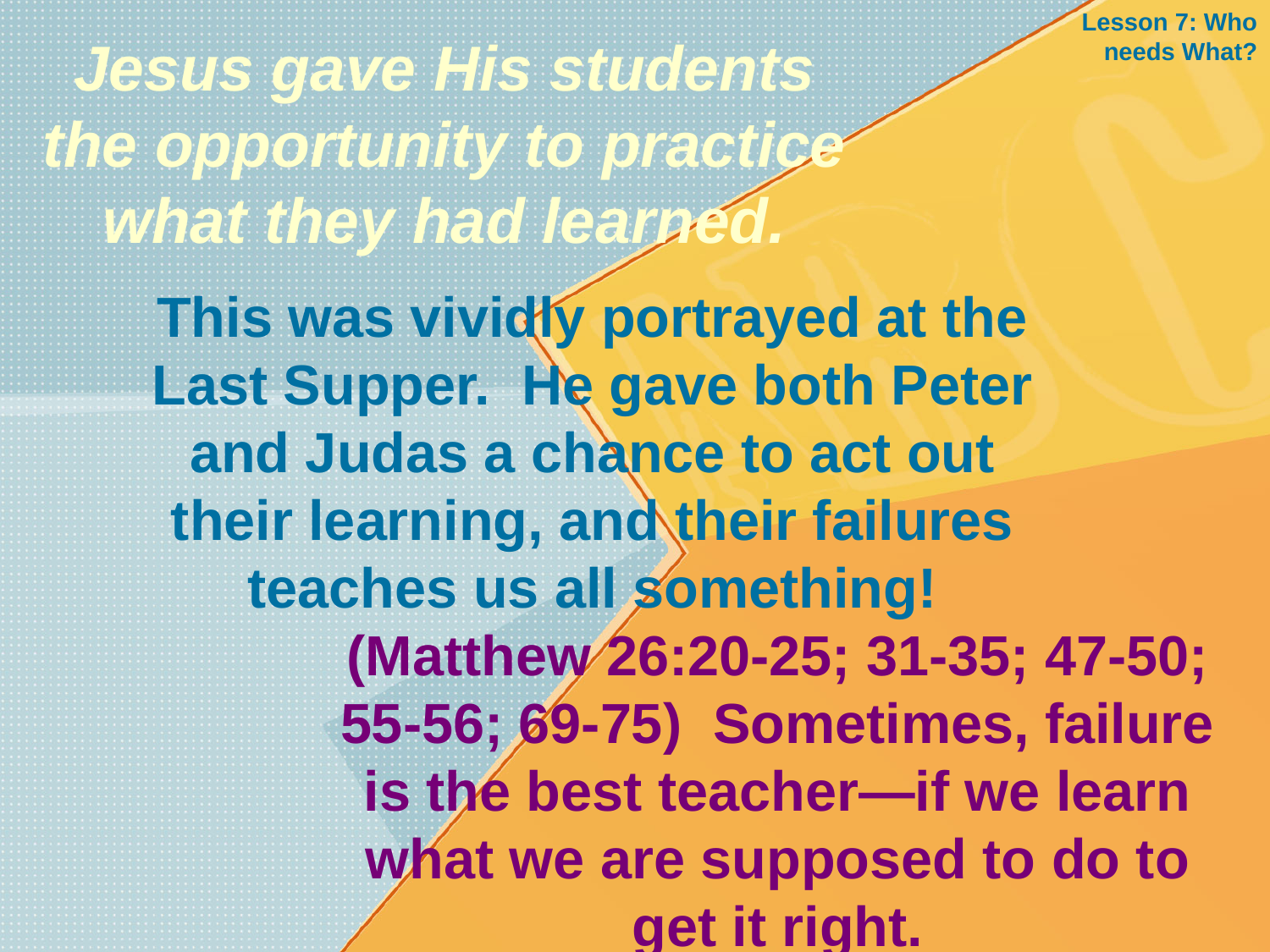

Lesson 7: Who needs What?
Jesus gave His students the opportunity to practice what they had learned.
This was vividly portrayed at the Last Supper.  He gave both Peter and Judas a chance to act out their learning, and their failures teaches us all something!
(Matthew 26:20-25; 31-35; 47-50; 55-56; 69-75)  Sometimes, failure is the best teacher—if we learn what we are supposed to do to get it right.